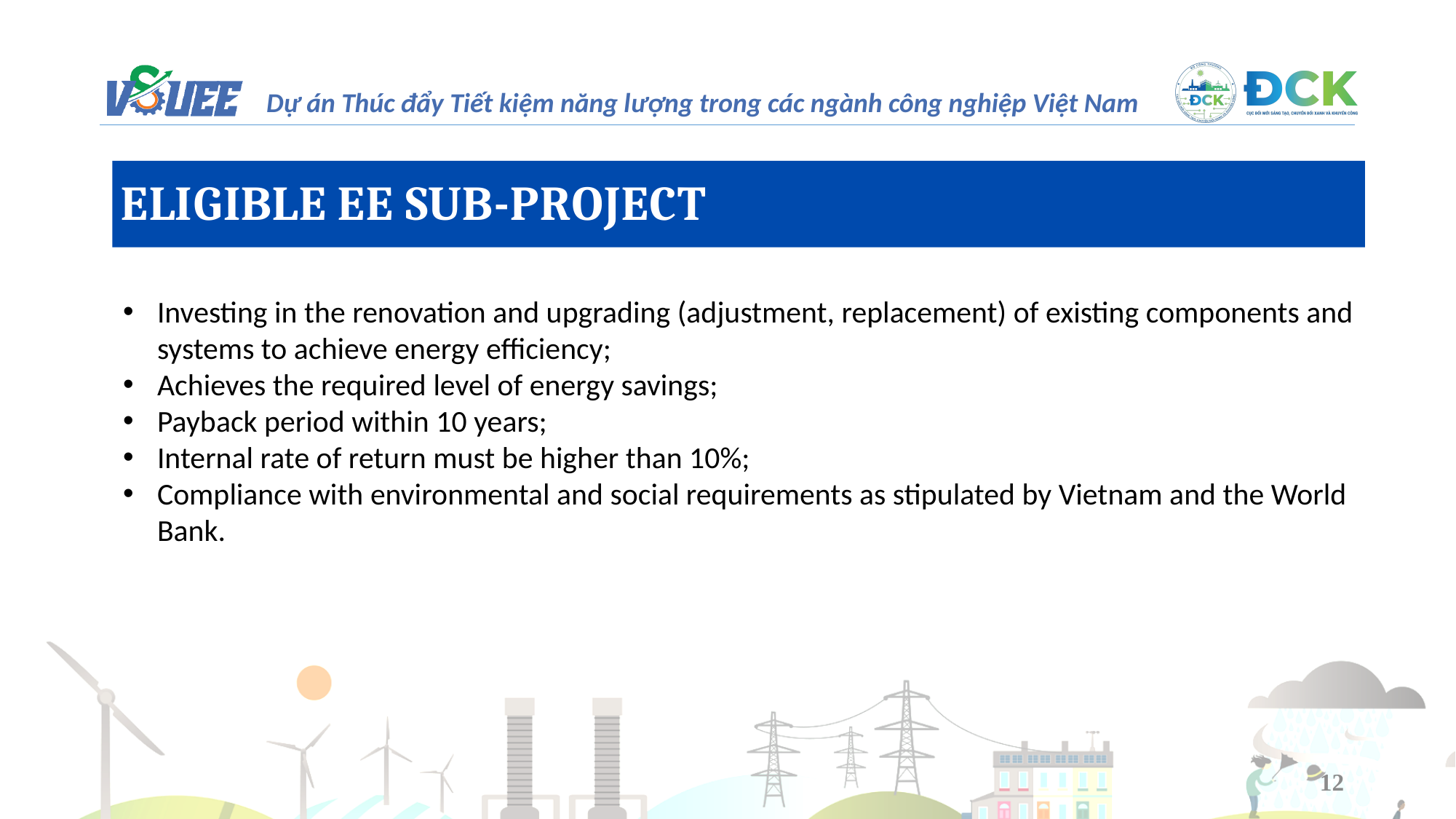

ELIGIBLE EE SUB-PROJECT
Investing in the renovation and upgrading (adjustment, replacement) of existing components and systems to achieve energy efficiency;
Achieves the required level of energy savings;
Payback period within 10 years;
Internal rate of return must be higher than 10%;
Compliance with environmental and social requirements as stipulated by Vietnam and the World Bank.
12